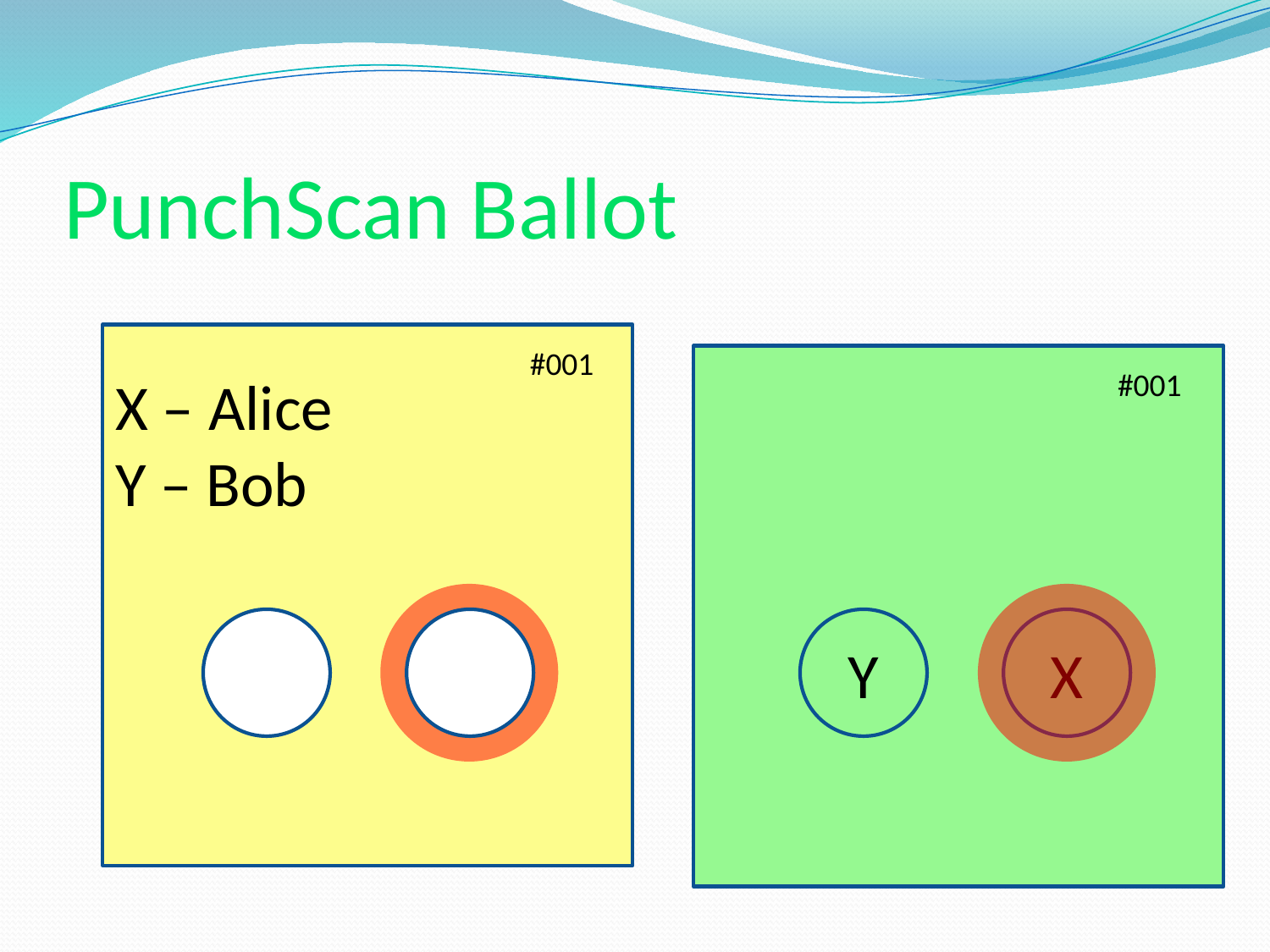

# PunchScan Ballot
X – Alice
Y – Bob

#001

#001

Y
X